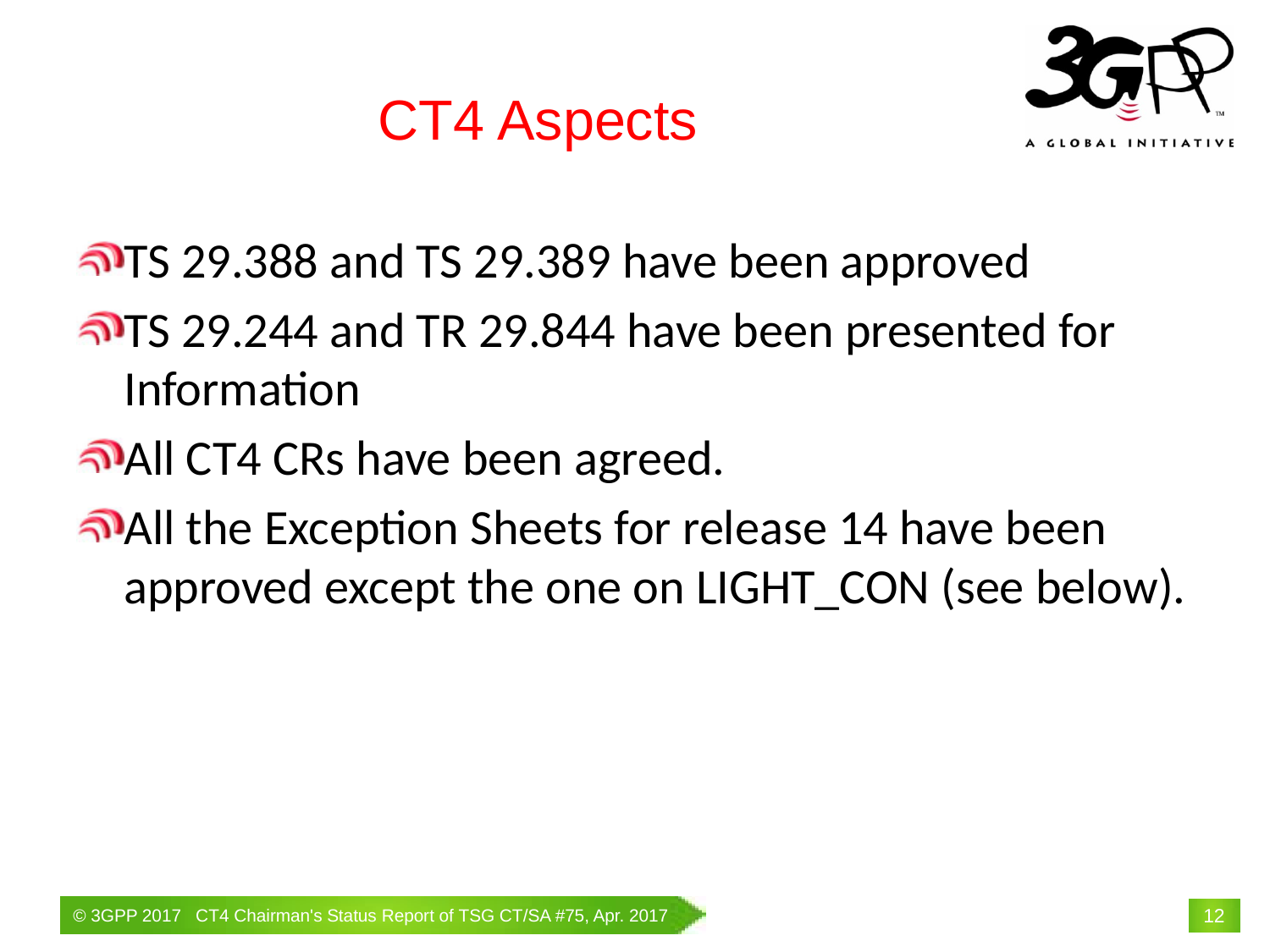

# CT4 Aspects
TS 29.388 and TS 29.389 have been approved
TS 29.244 and TR 29.844 have been presented for Information
All CT4 CRs have been agreed.
All the Exception Sheets for release 14 have been approved except the one on LIGHT_CON (see below).